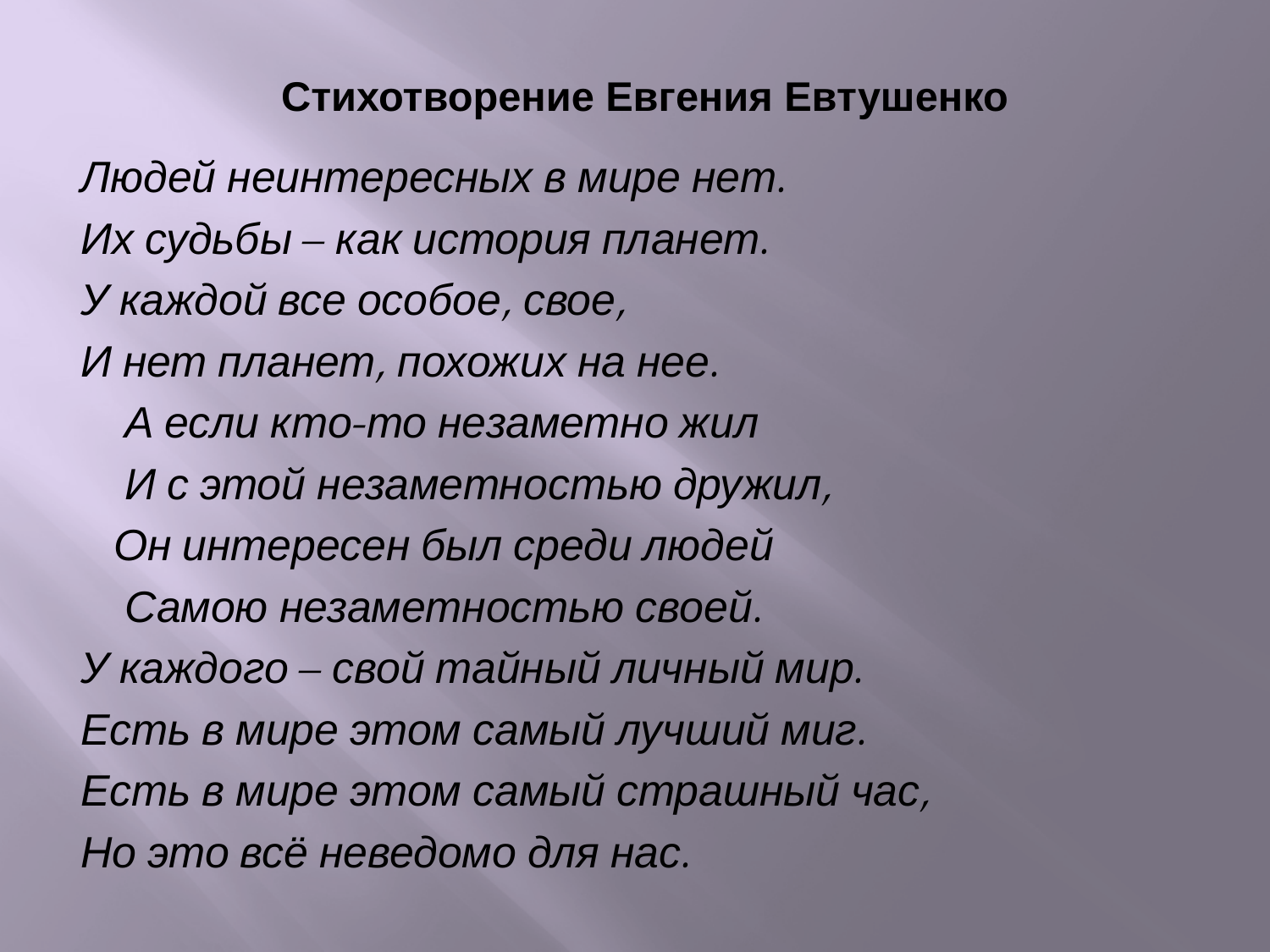

# Стихотворение Евгения Евтушенко
Людей неинтересных в мире нет.
Их судьбы – как история планет.
У каждой все особое, свое,
И нет планет, похожих на нее.
    А если кто-то незаметно жил
    И с этой незаметностью дружил,
   Он интересен был среди людей
    Самою незаметностью своей.
У каждого – свой тайный личный мир.
Есть в мире этом самый лучший миг.
Есть в мире этом самый страшный час,
Но это всё неведомо для нас.